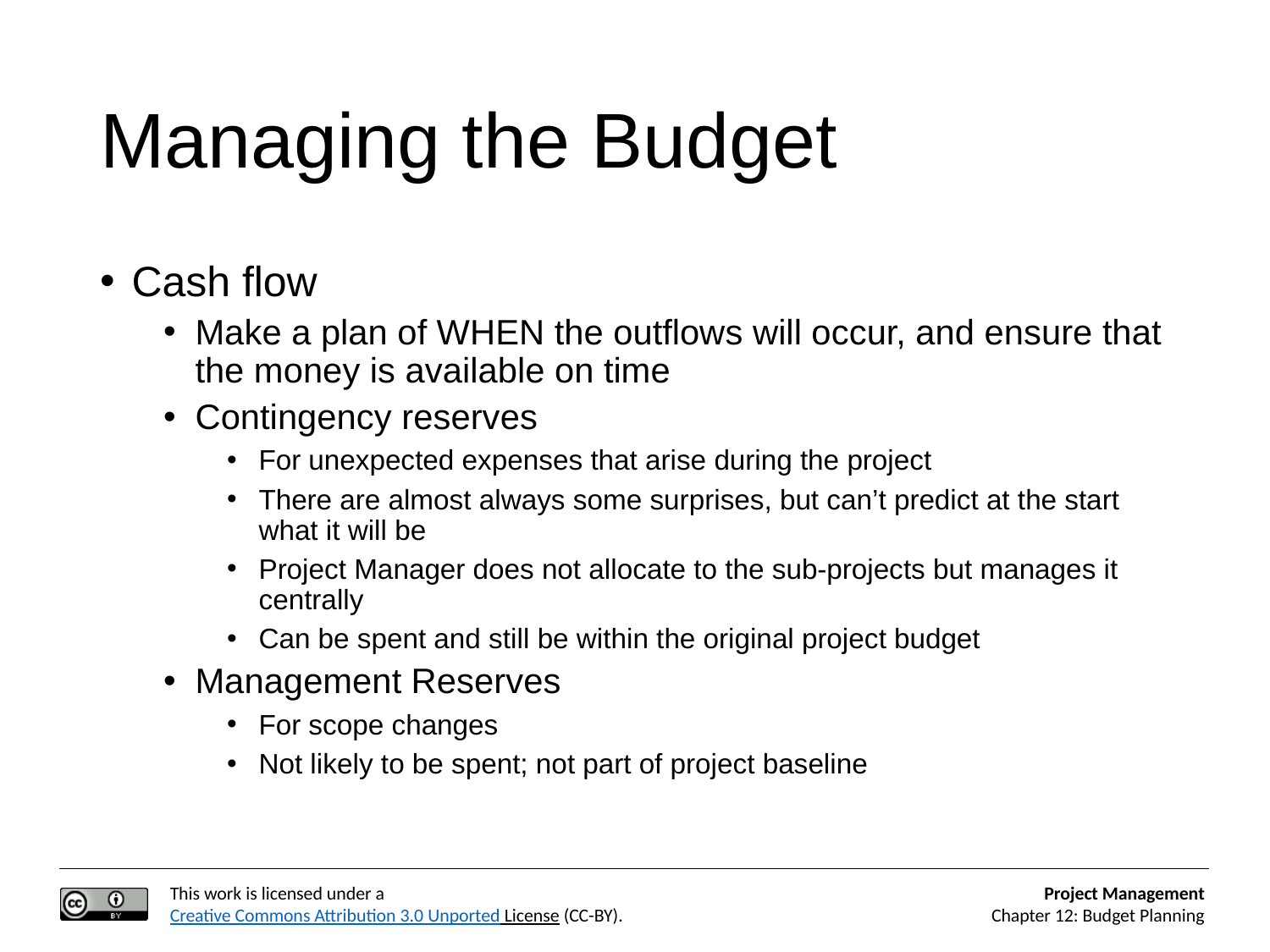

# Managing the Budget
Cash flow
Make a plan of WHEN the outflows will occur, and ensure that the money is available on time
Contingency reserves
For unexpected expenses that arise during the project
There are almost always some surprises, but can’t predict at the start what it will be
Project Manager does not allocate to the sub-projects but manages it centrally
Can be spent and still be within the original project budget
Management Reserves
For scope changes
Not likely to be spent; not part of project baseline